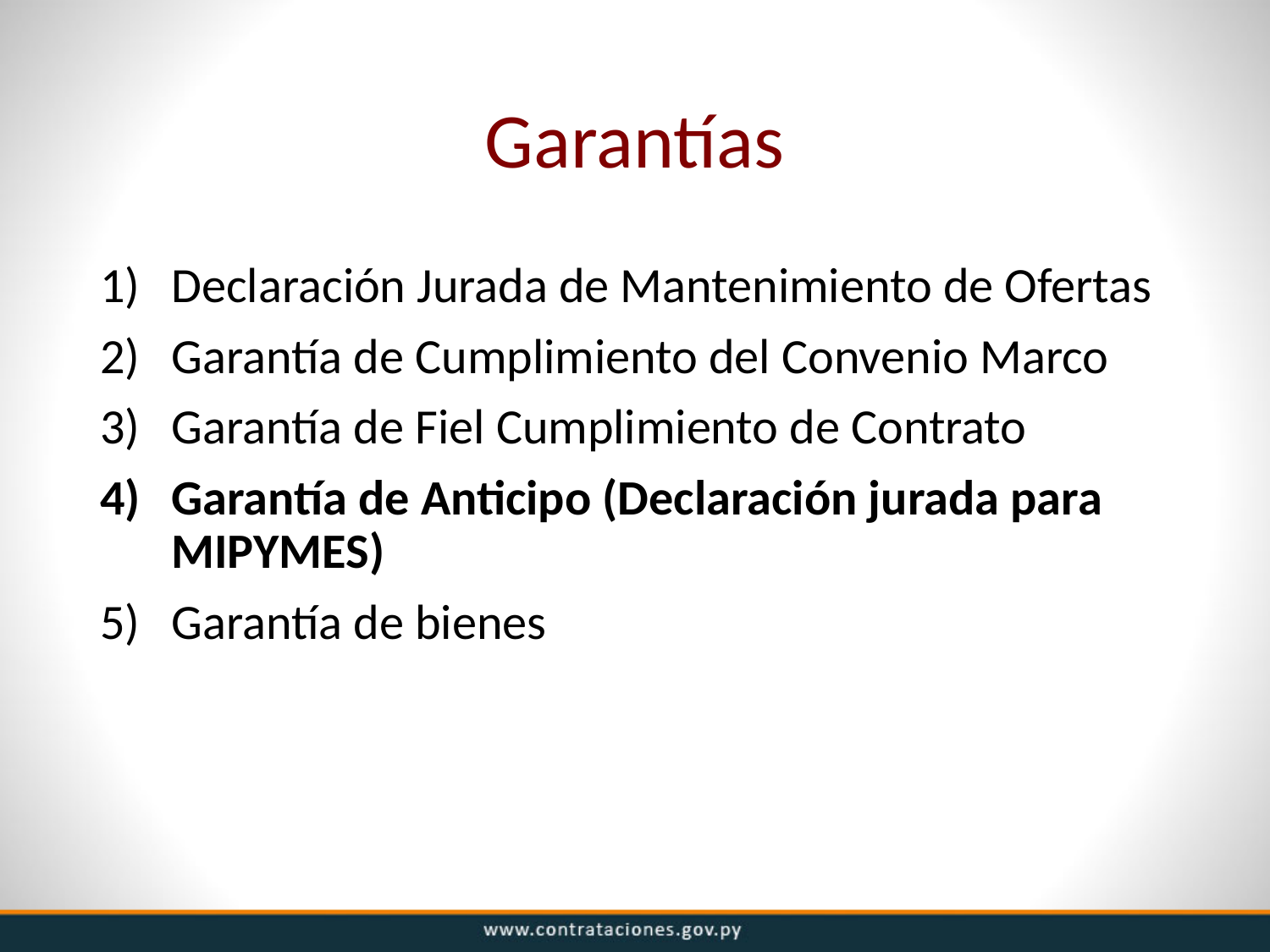

# Garantías
Declaración Jurada de Mantenimiento de Ofertas
Garantía de Cumplimiento del Convenio Marco
Garantía de Fiel Cumplimiento de Contrato
Garantía de Anticipo (Declaración jurada para MIPYMES)
Garantía de bienes